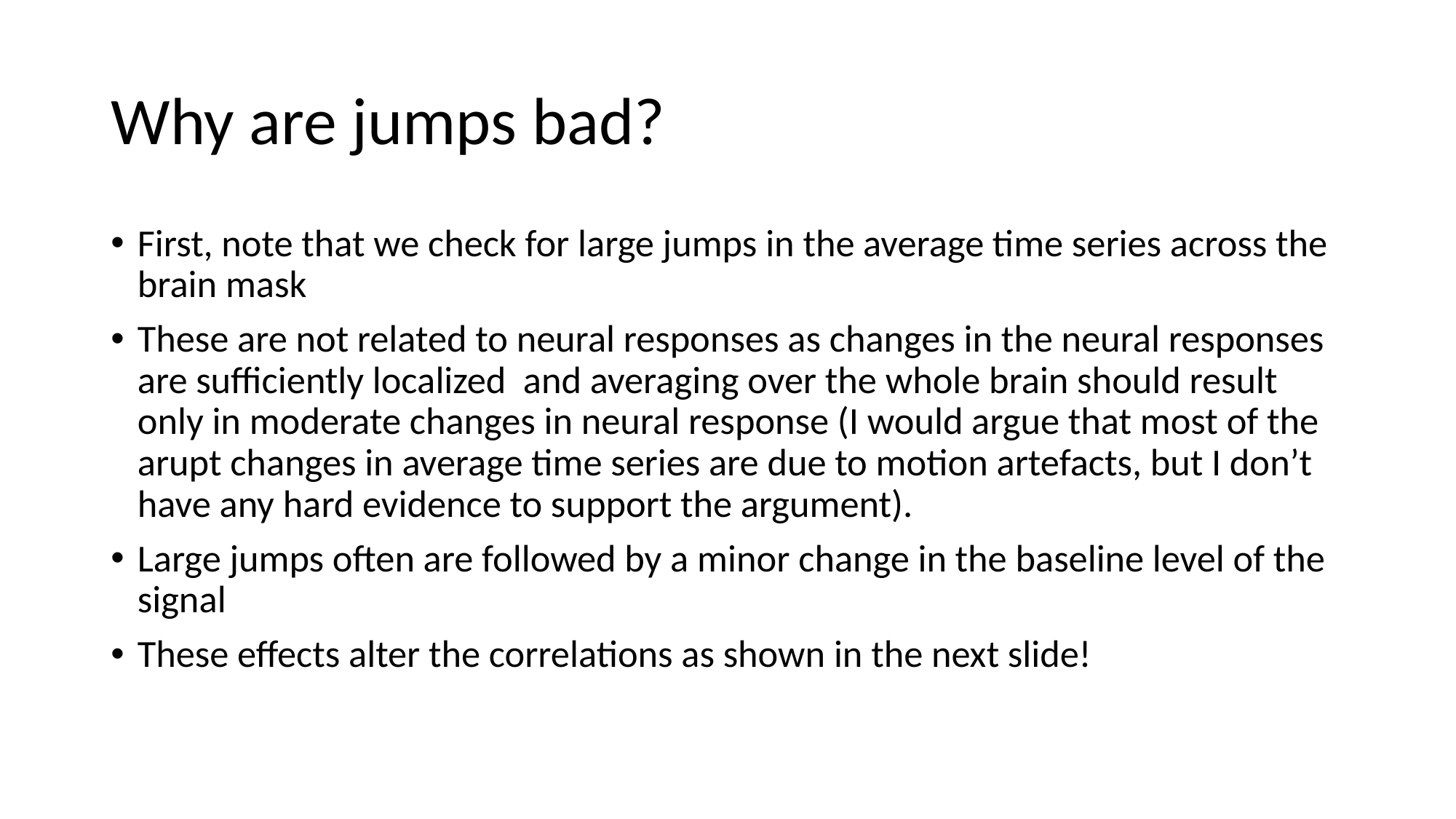

# Why are jumps bad?
First, note that we check for large jumps in the average time series across the brain mask
These are not related to neural responses as changes in the neural responses are sufficiently localized  and averaging over the whole brain should result only in moderate changes in neural response (I would argue that most of the arupt changes in average time series are due to motion artefacts, but I don’t have any hard evidence to support the argument).
Large jumps often are followed by a minor change in the baseline level of the signal
These effects alter the correlations as shown in the next slide!